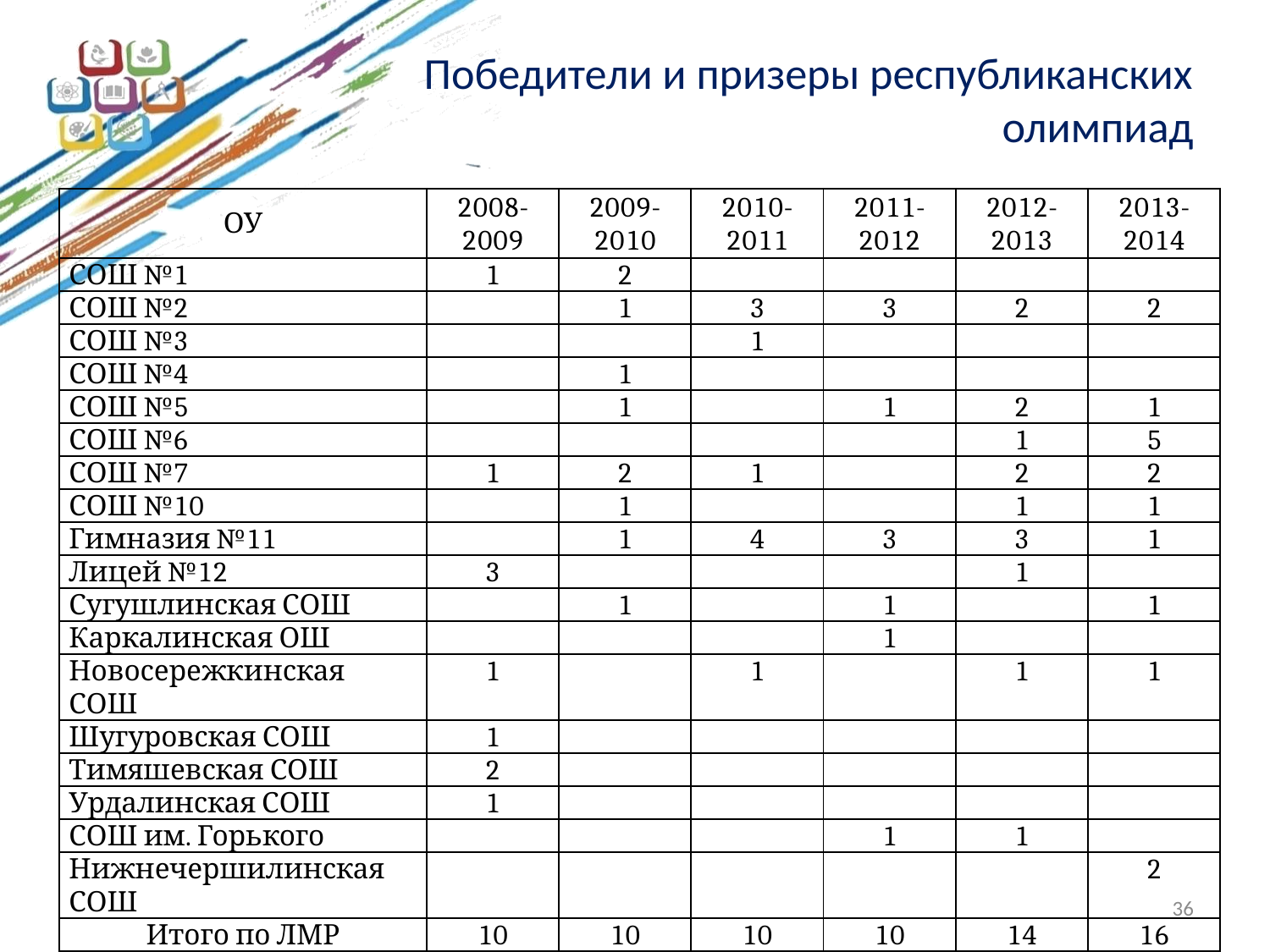

# Победители и призеры республиканских олимпиад
| ОУ | 2008-2009 | 2009-2010 | 2010-2011 | 2011-2012 | 2012-2013 | 2013-2014 |
| --- | --- | --- | --- | --- | --- | --- |
| СОШ №1 | 1 | 2 |  |  |  |  |
| СОШ №2 |  | 1 | 3 | 3 | 2 | 2 |
| СОШ №3 |  |  | 1 |  |  |  |
| СОШ №4 |  | 1 |  |  |  |  |
| СОШ №5 |  | 1 |  | 1 | 2 | 1 |
| СОШ №6 |  |  |  |  | 1 | 5 |
| СОШ №7 | 1 | 2 | 1 |  | 2 | 2 |
| СОШ №10 |  | 1 |  |  | 1 | 1 |
| Гимназия №11 |  | 1 | 4 | 3 | 3 | 1 |
| Лицей №12 | 3 |  |  |  | 1 |  |
| Сугушлинская СОШ |  | 1 |  | 1 |  | 1 |
| Каркалинская ОШ |  |  |  | 1 |  |  |
| Новосережкинская СОШ | 1 |  | 1 |  | 1 | 1 |
| Шугуровская СОШ | 1 |  |  |  |  |  |
| Тимяшевская СОШ | 2 |  |  |  |  |  |
| Урдалинская СОШ | 1 |  |  |  |  |  |
| СОШ им. Горького |  |  |  | 1 | 1 |  |
| Нижнечершилинская СОШ |  |  |  |  |  | 2 |
| Итого по ЛМР | 10 | 10 | 10 | 10 | 14 | 16 |
36